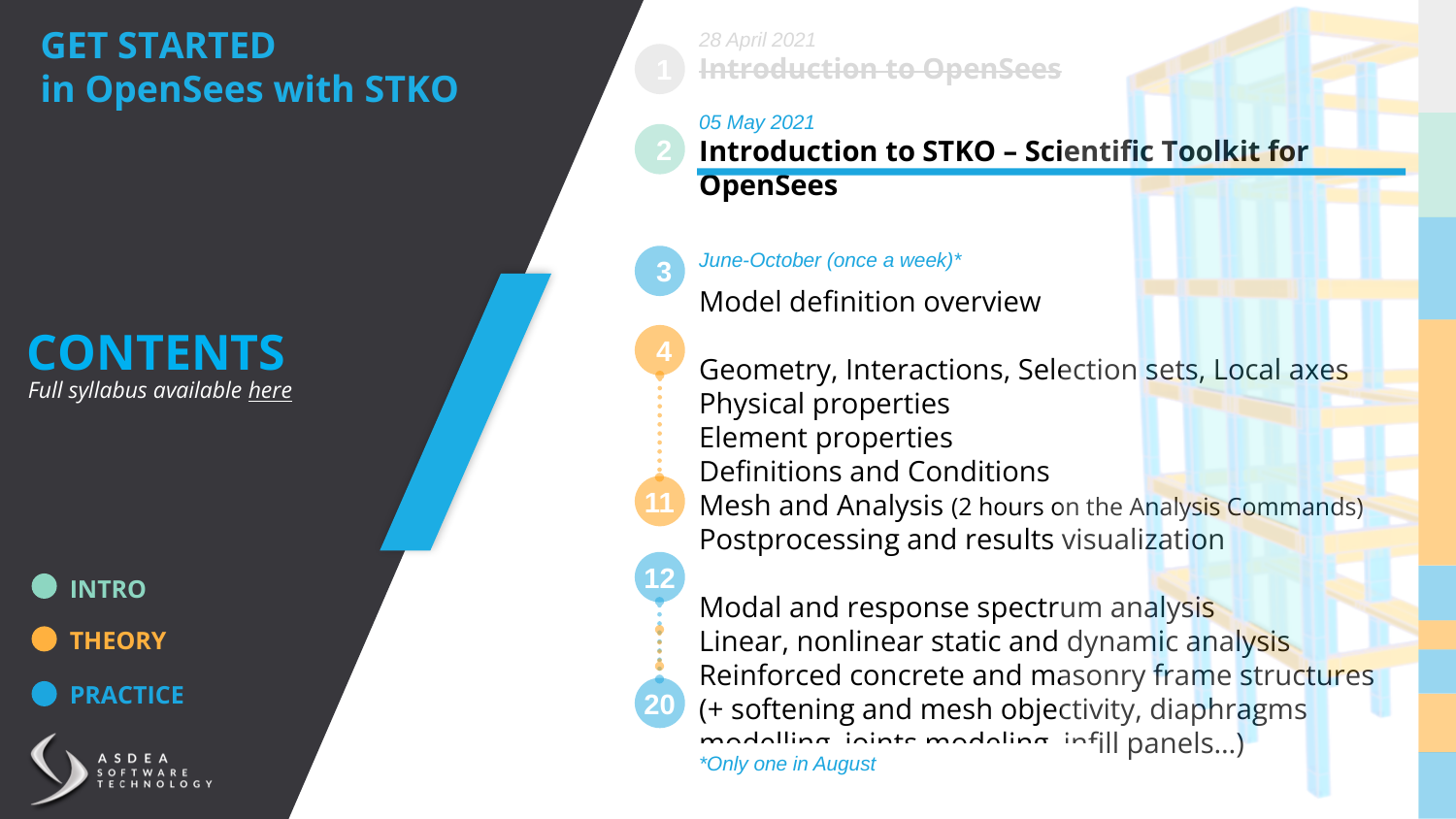

GET STARTED
in OpenSees with STKO
28 April 2021
Introduction to OpenSees
05 May 2021
Introduction to STKO – Scientific Toolkit for OpenSees

June-October (once a week)*
Model definition overview

Geometry, Interactions, Selection sets, Local axes Physical properties
Element properties
Definitions and Conditions
Mesh and Analysis (2 hours on the Analysis Commands)
Postprocessing and results visualization

Modal and response spectrum analysis
Linear, nonlinear static and dynamic analysis
Reinforced concrete and masonry frame structures
(+ softening and mesh objectivity, diaphragms modelling, joints modeling, infill panels…)

1

2

3
CONTENTS

4
Full syllabus available here

11

12

INTRO

THEORY

PRACTICE

20

*Only one in August